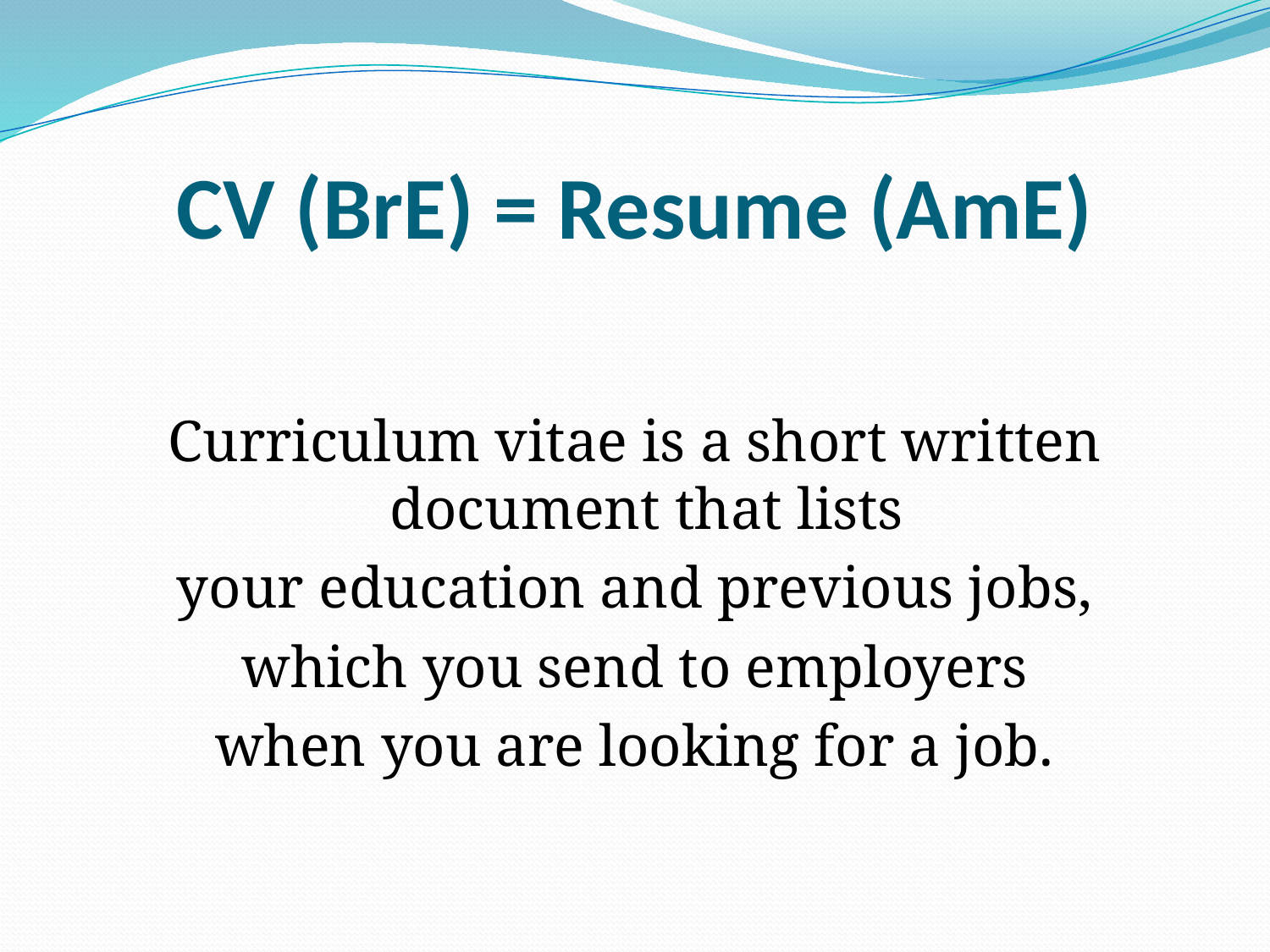

# CV (BrE) = Resume (AmE)

Curriculum vitae is a short written document that lists
your education and previous jobs,
 which you send to employers
when you are looking for a job.